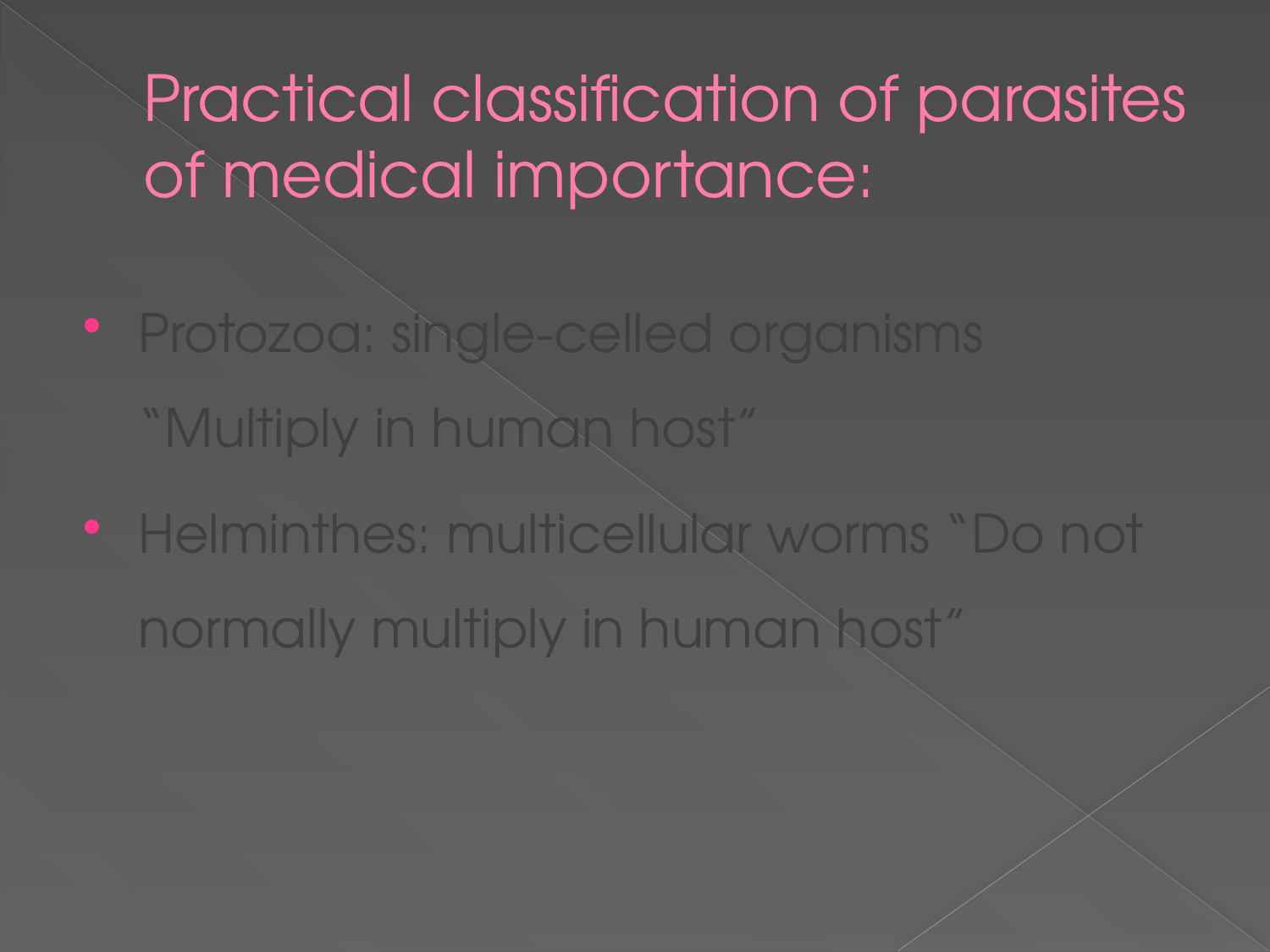

# Practical classification of parasites of medical importance:
Protozoa: single-celled organisms “Multiply in human host”
Helminthes: multicellular worms “Do not normally multiply in human host”